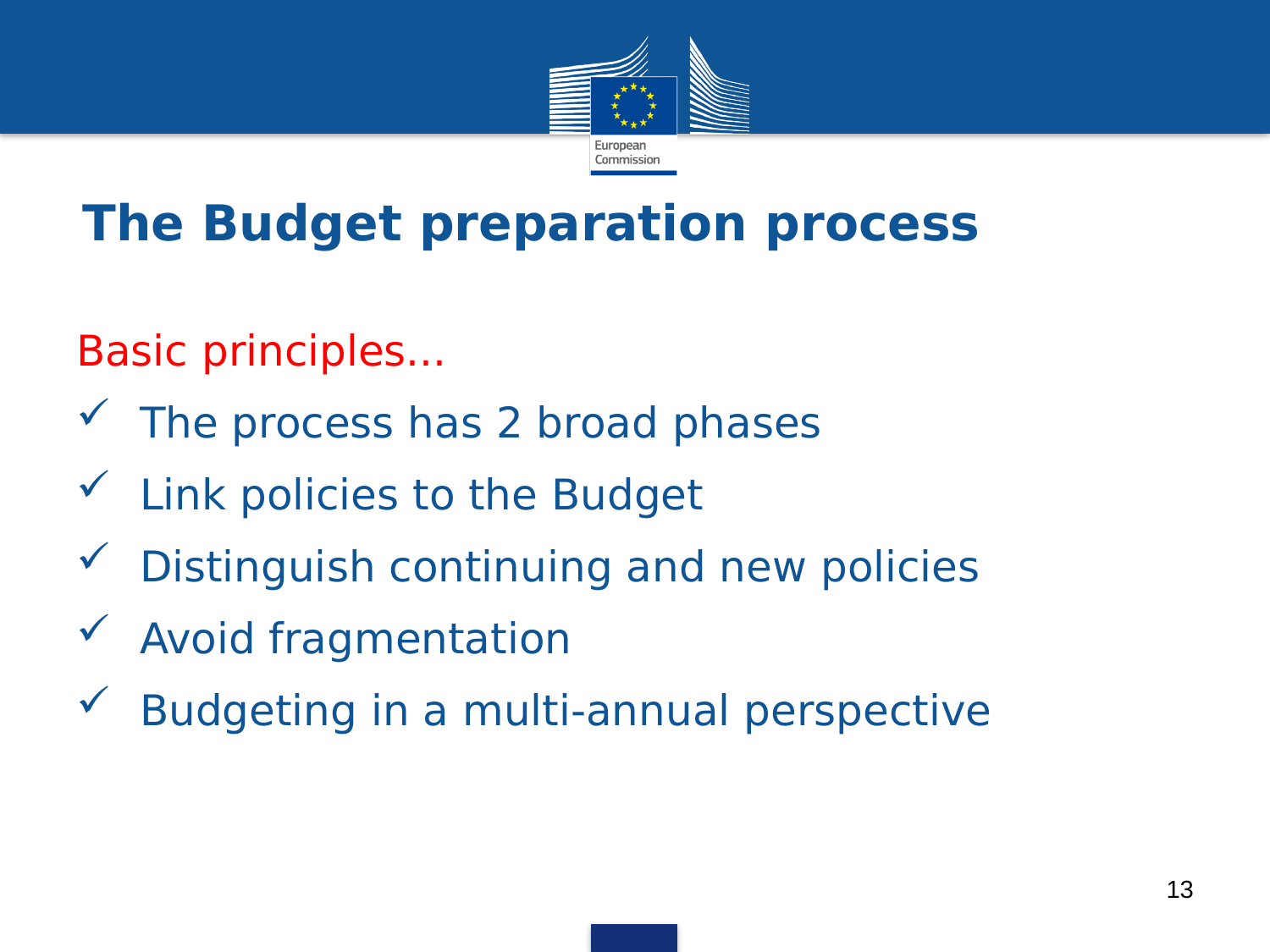

# The Budget preparation process
Basic principles...
The process has 2 broad phases
Link policies to the Budget
Distinguish continuing and new policies
Avoid fragmentation
Budgeting in a multi-annual perspective

13